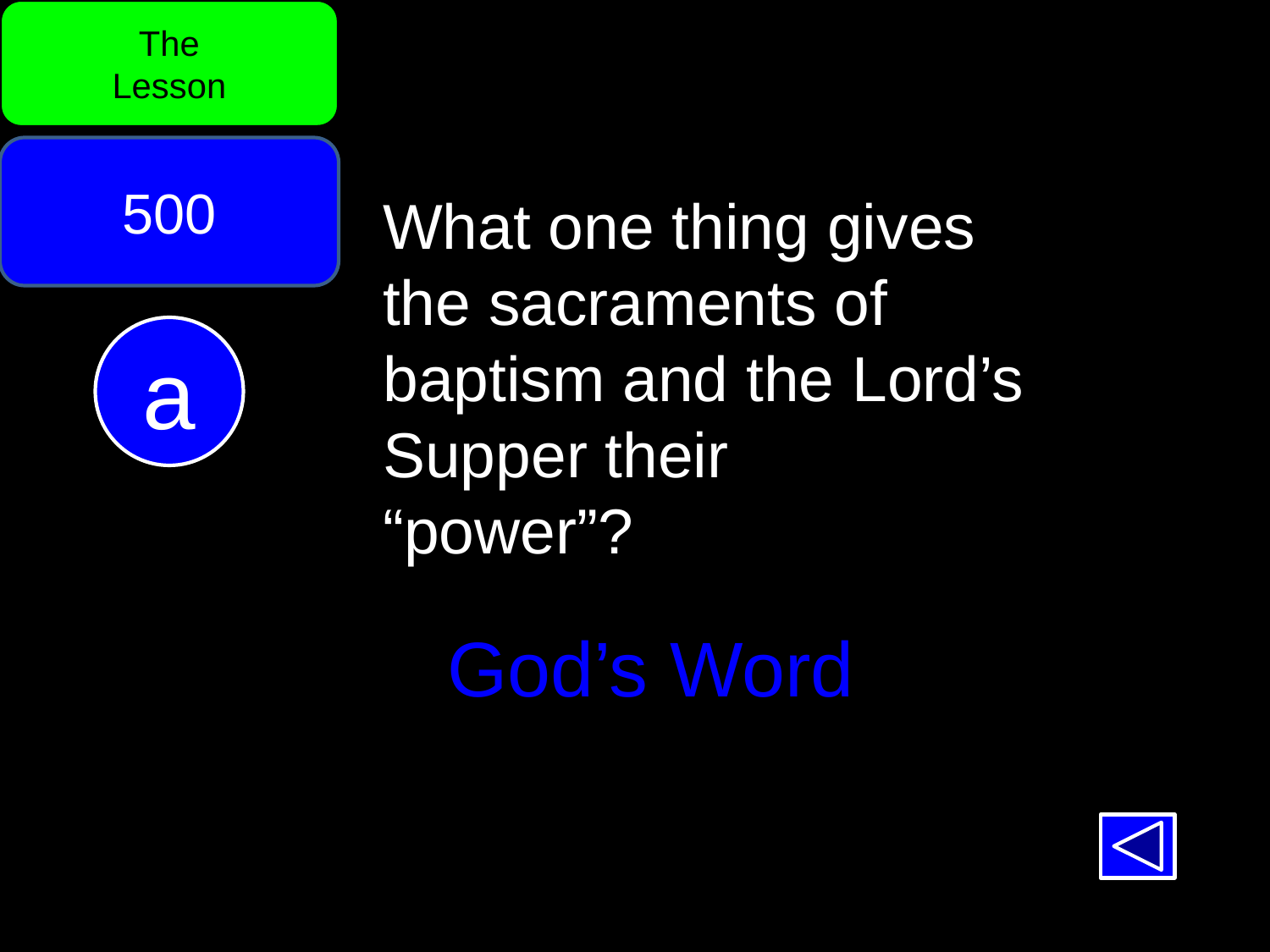

The
Lesson
500
What one thing gives
the sacraments of
baptism and the Lord’s Supper their
“power”?
a
God’s Word